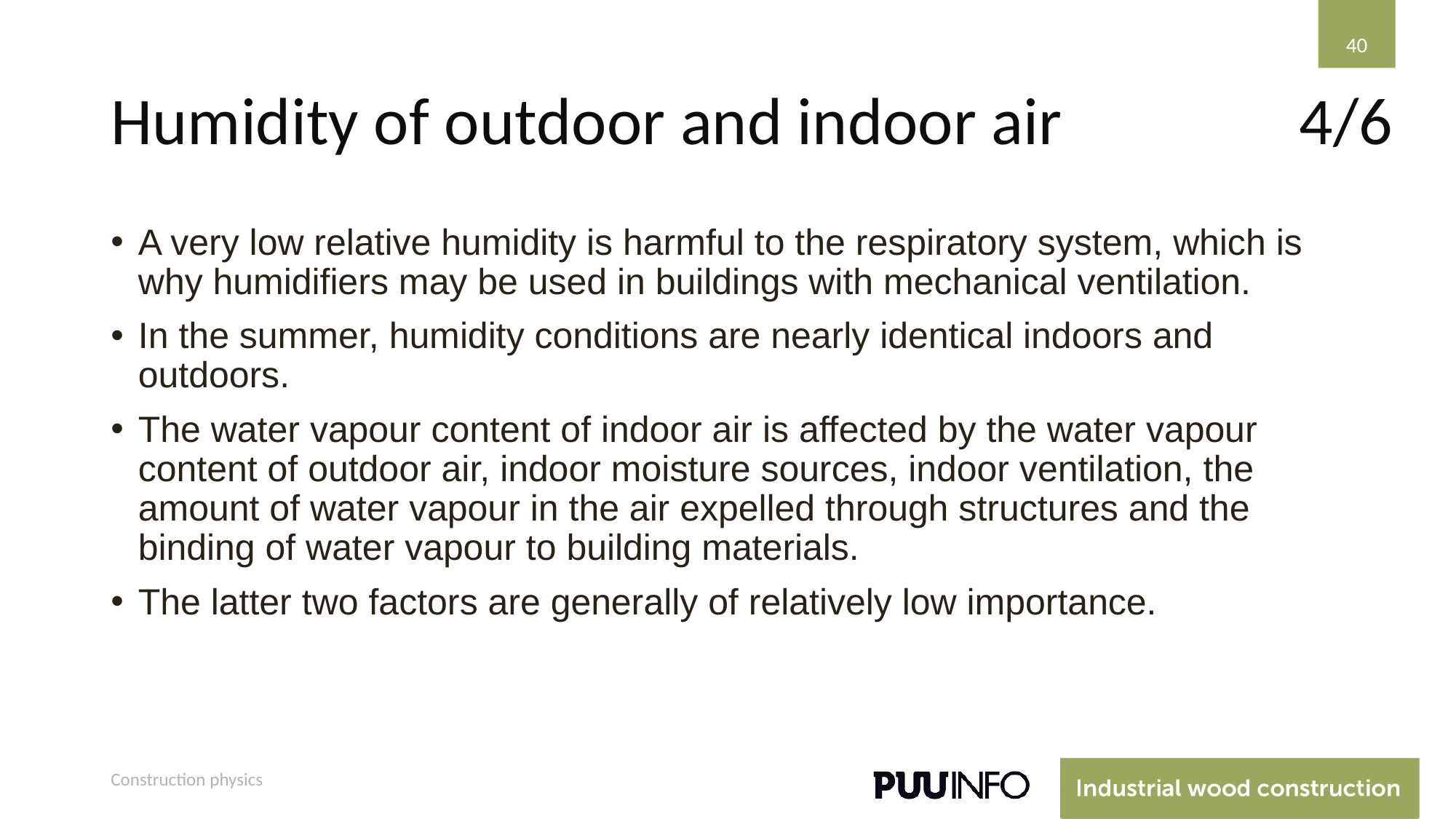

40
# Humidity of outdoor and indoor air
4/6
A very low relative humidity is harmful to the respiratory system, which is why humidifiers may be used in buildings with mechanical ventilation.
In the summer, humidity conditions are nearly identical indoors and outdoors.
The water vapour content of indoor air is affected by the water vapour content of outdoor air, indoor moisture sources, indoor ventilation, the amount of water vapour in the air expelled through structures and the binding of water vapour to building materials.
The latter two factors are generally of relatively low importance.

Construction physics